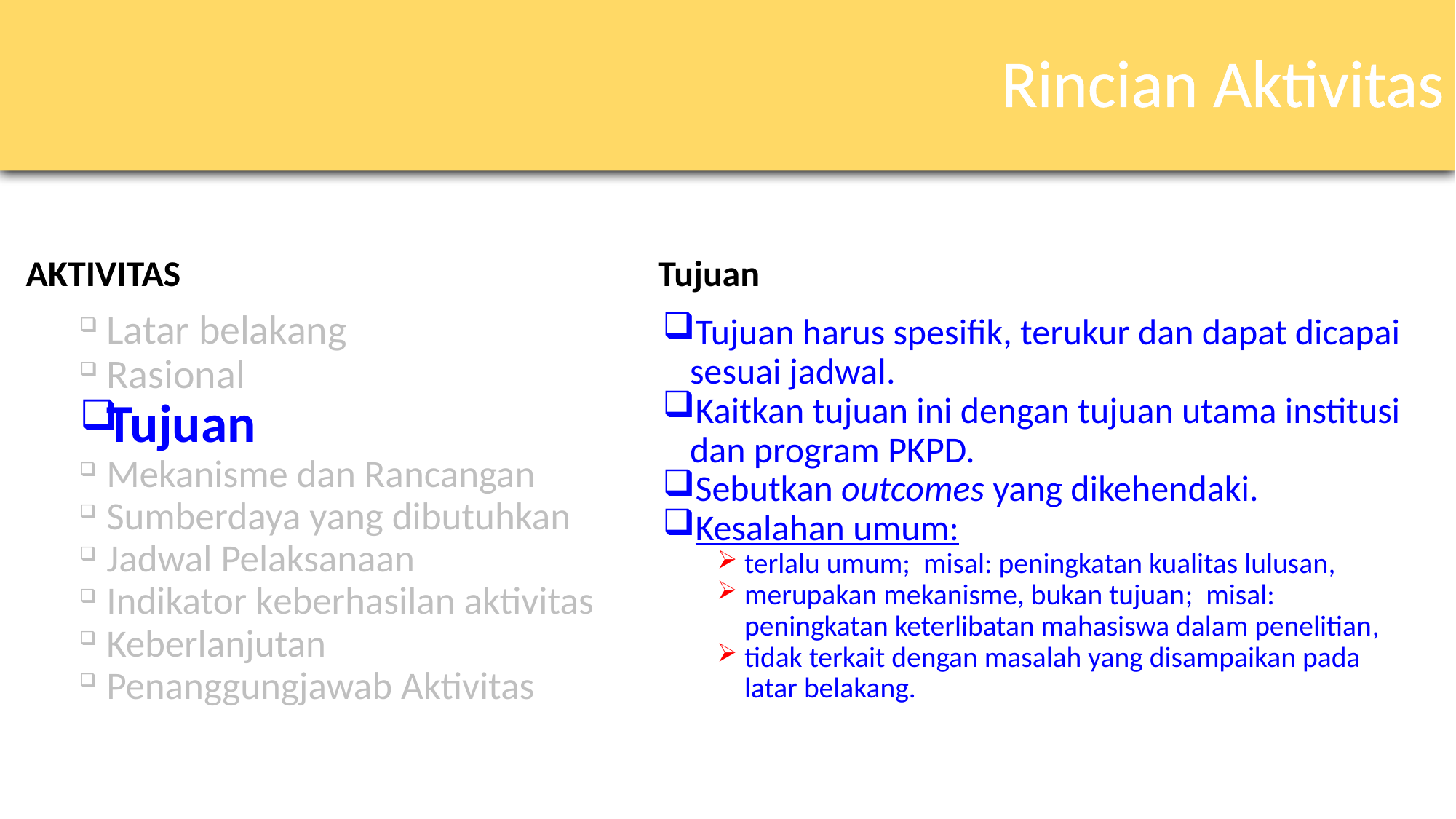

# Rincian Aktivitas
AKTIVITAS
Tujuan
Latar belakang
Rasional
Tujuan
Mekanisme dan Rancangan
Sumberdaya yang dibutuhkan
Jadwal Pelaksanaan
Indikator keberhasilan aktivitas
Keberlanjutan
Penanggungjawab Aktivitas
Tujuan harus spesifik, terukur dan dapat dicapai sesuai jadwal.
Kaitkan tujuan ini dengan tujuan utama institusi dan program PKPD.
Sebutkan outcomes yang dikehendaki.
Kesalahan umum:
terlalu umum;  misal: peningkatan kualitas lulusan,
merupakan mekanisme, bukan tujuan;  misal: peningkatan keterlibatan mahasiswa dalam penelitian,
tidak terkait dengan masalah yang disampaikan pada latar belakang.